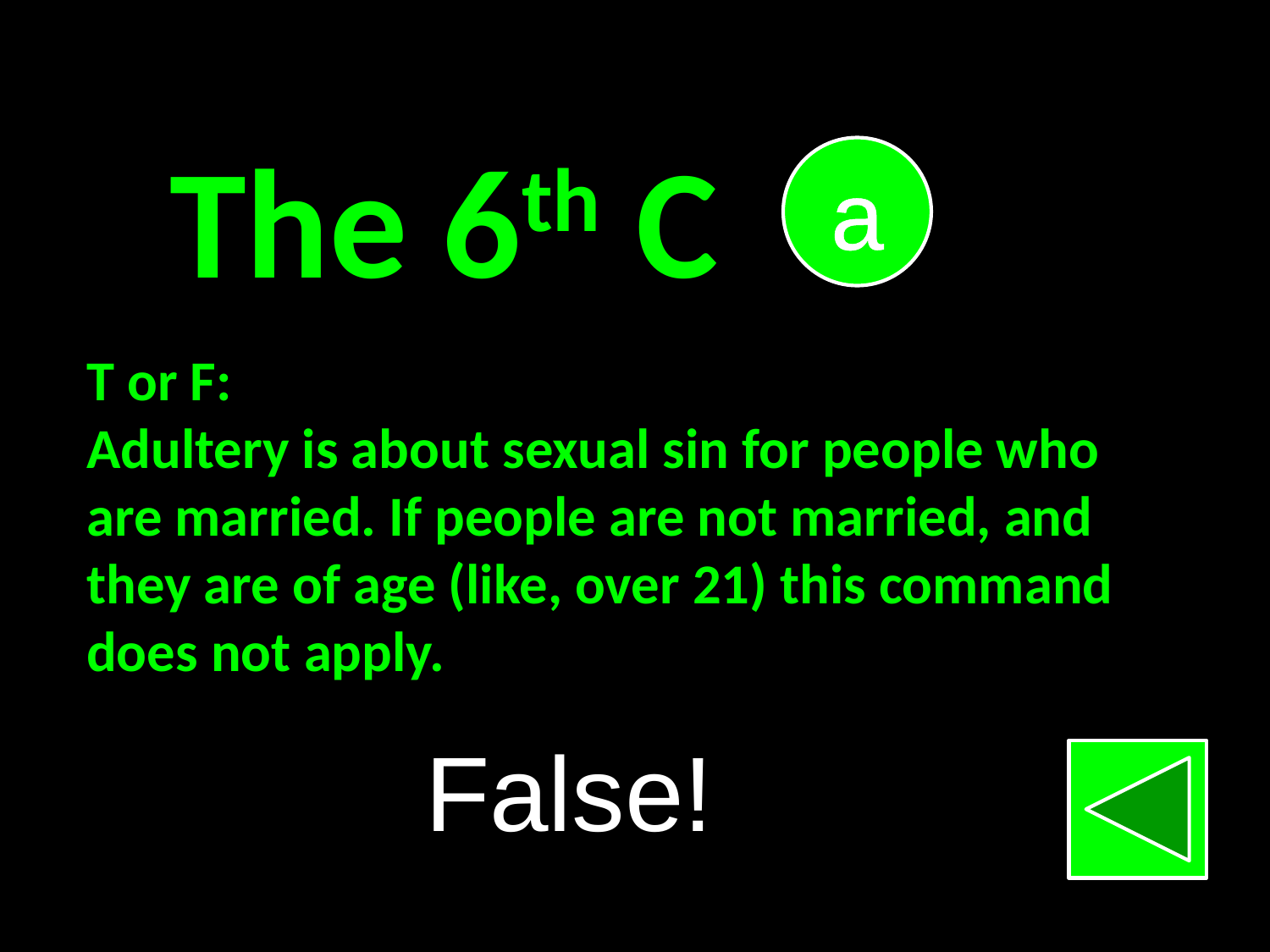

The 6th C
a
T or F:
Adultery is about sexual sin for people who
are married. If people are not married, and
they are of age (like, over 21) this command
does not apply.
False!